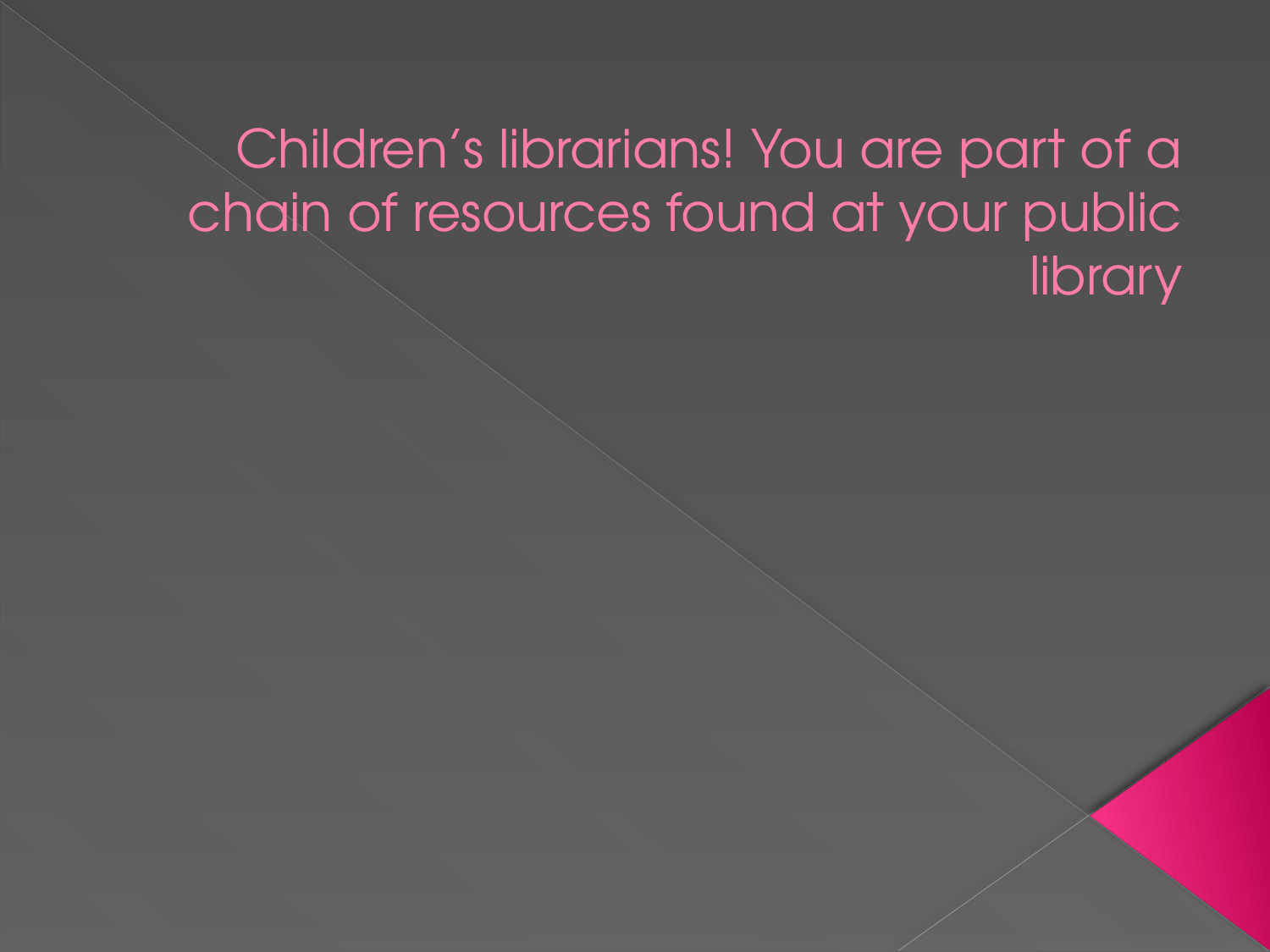

# Children’s librarians! You are part of a chain of resources found at your public library